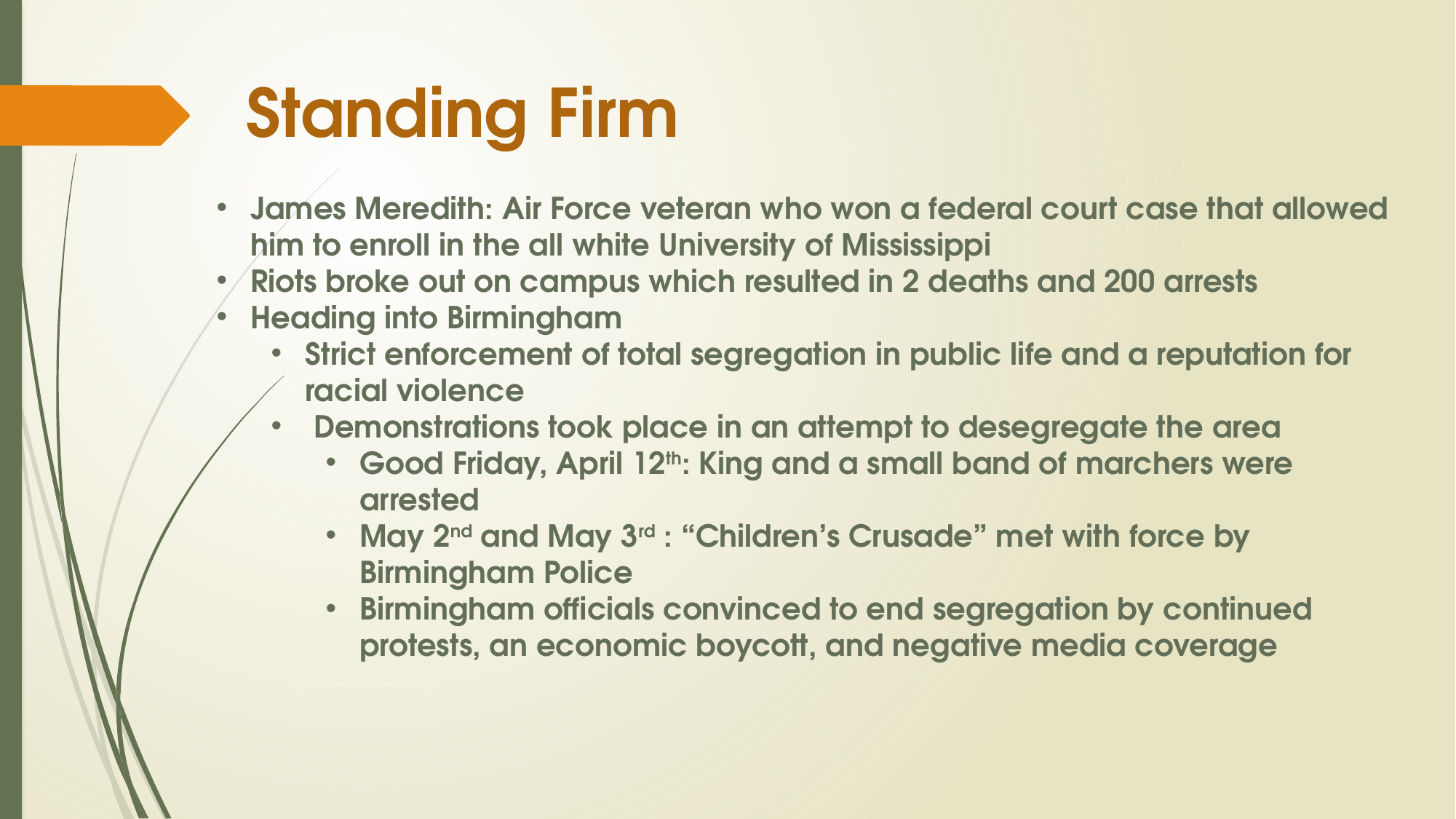

# Standing Firm
James Meredith: Air Force veteran who won a federal court case that allowed him to enroll in the all white University of Mississippi
Riots broke out on campus which resulted in 2 deaths and 200 arrests
Heading into Birmingham
Strict enforcement of total segregation in public life and a reputation for racial violence
 Demonstrations took place in an attempt to desegregate the area
Good Friday, April 12th: King and a small band of marchers were arrested
May 2nd and May 3rd : “Children’s Crusade” met with force by Birmingham Police
Birmingham officials convinced to end segregation by continued protests, an economic boycott, and negative media coverage